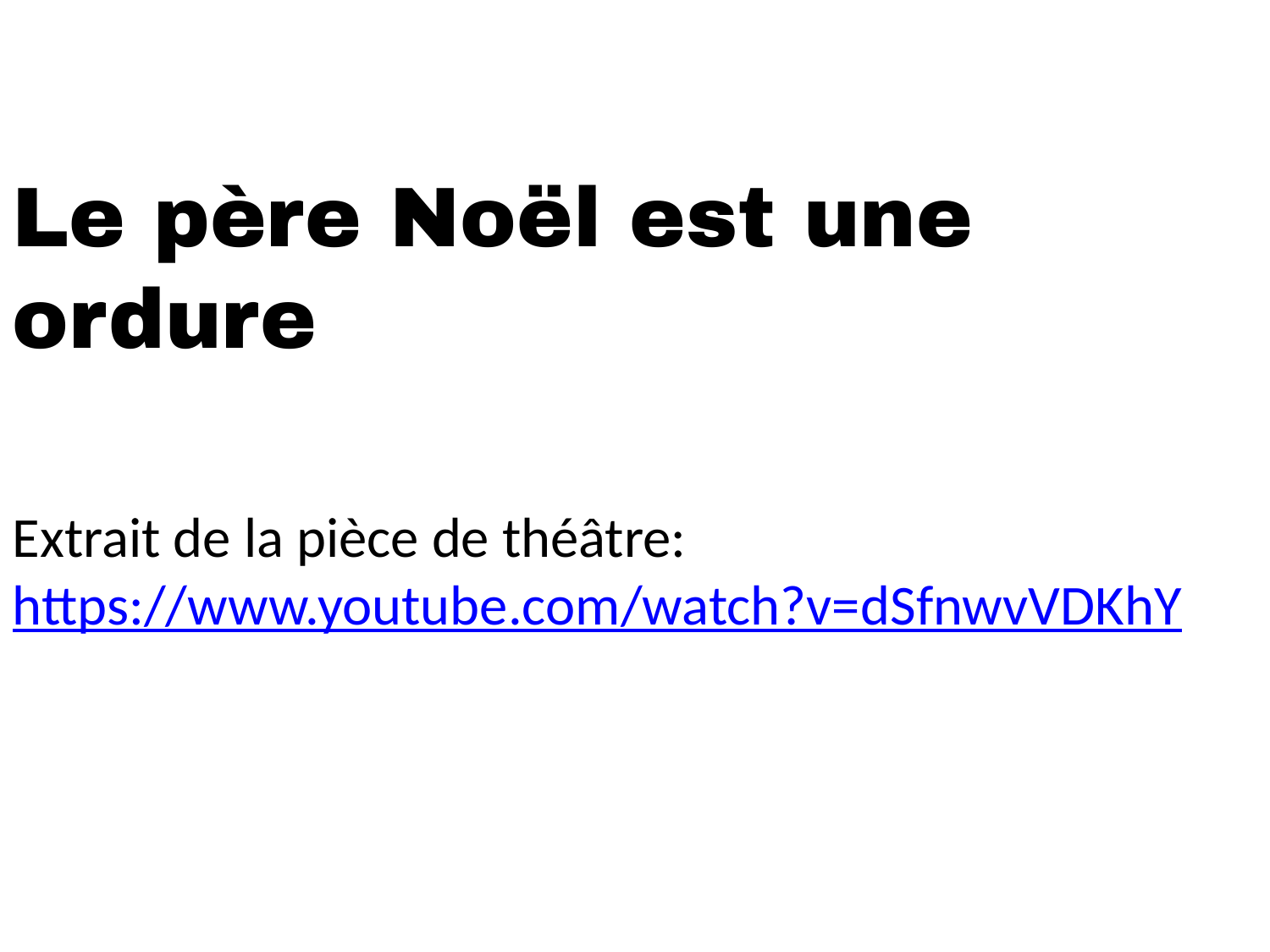

Le père Noël est une ordure

Extrait de la pièce de théâtre:
https://www.youtube.com/watch?v=dSfnwvVDKhY